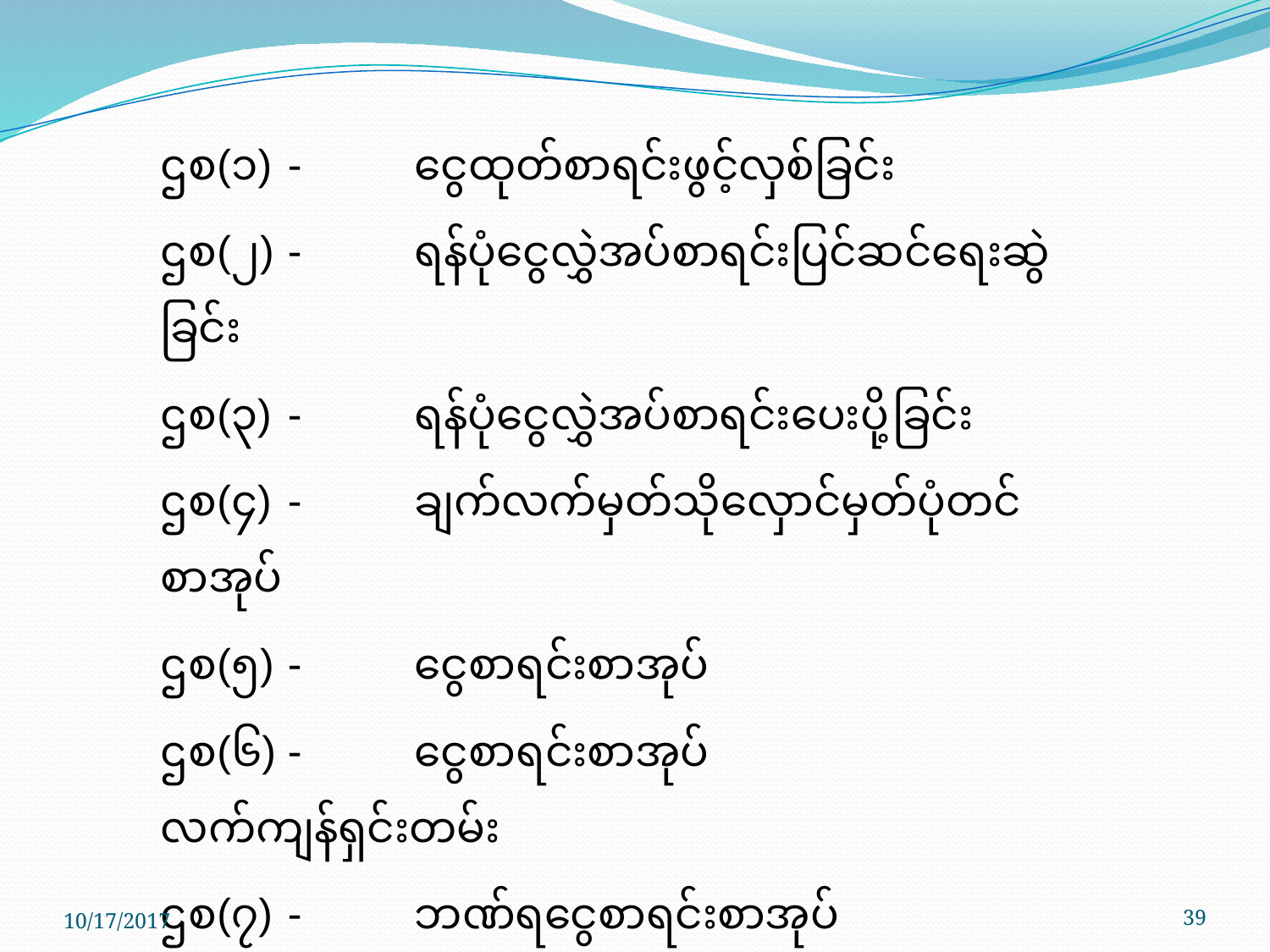

ဌစ(၁)	-	ငွေထုတ်စာရင်းဖွင့်လှစ်ခြင်း
ဌစ(၂)	-	ရန်ပုံငွေလွှဲအပ်စာရင်းပြင်ဆင်ရေးဆွဲခြင်း
ဌစ(၃)	-	ရန်ပုံငွေလွှဲအပ်စာရင်းပေးပို့ခြင်း
ဌစ(၄)	-	ချက်လက်မှတ်သိုလှောင်မှတ်ပုံတင်စာအုပ်
ဌစ(၅)	-	ငွေစာရင်းစာအုပ်
ဌစ(၆)	-	ငွေစာရင်းစာအုပ် လက်ကျန်ရှင်းတမ်း
ဌစ(၇)	-	ဘဏ်ရငွေစာရင်းစာအုပ်
ဌစ(၈)	-	ဘဏ်ပေးငွေစာရင်းစာအုပ်
ဌစ(၉)	-	ငွေစာရင်းခေါင်းစဥ်အလိုက်အခြေပြစာရင်း
10/17/2017

39